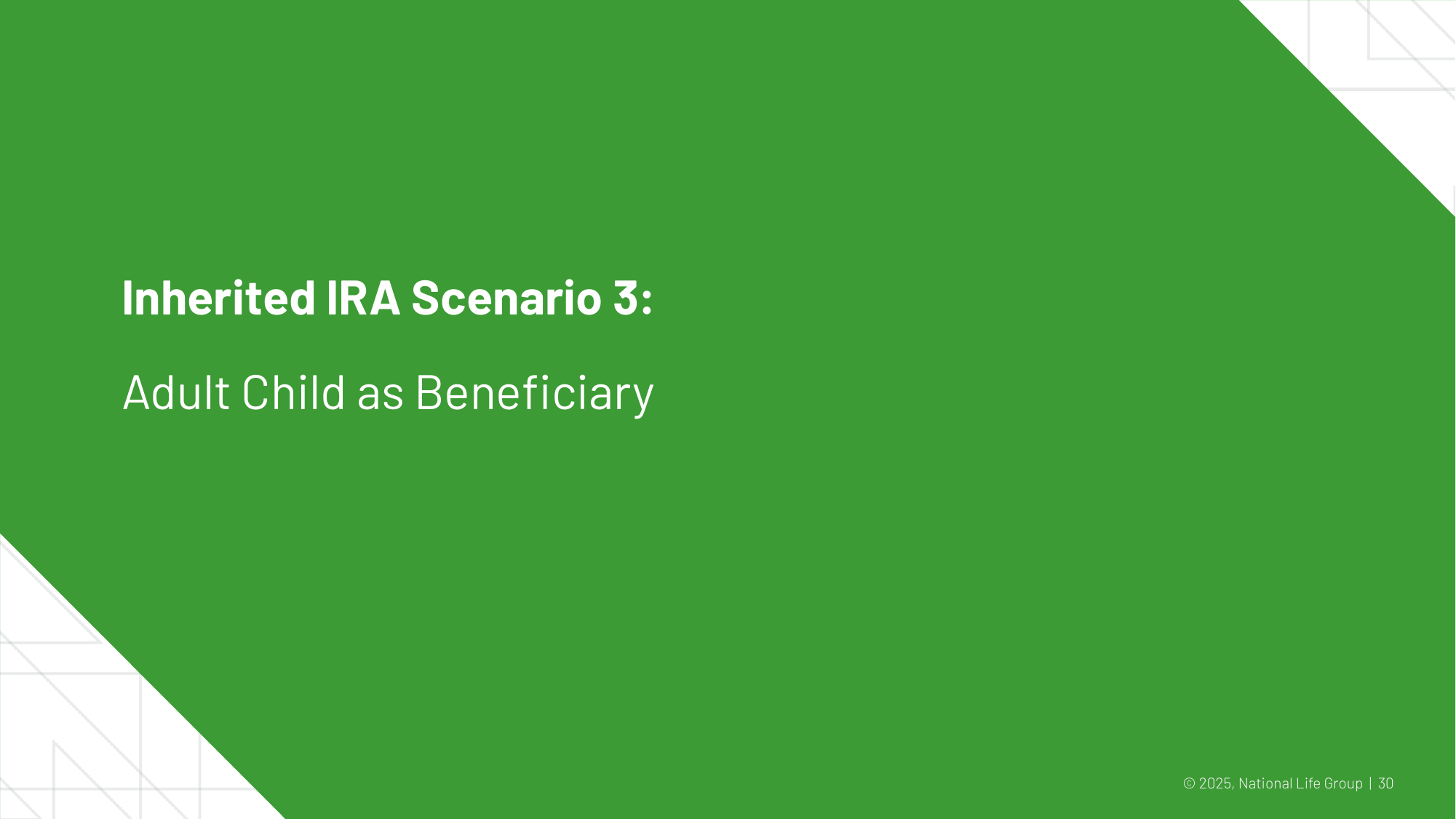

Inherited IRA Scenario 3:
Adult Child as Beneficiary